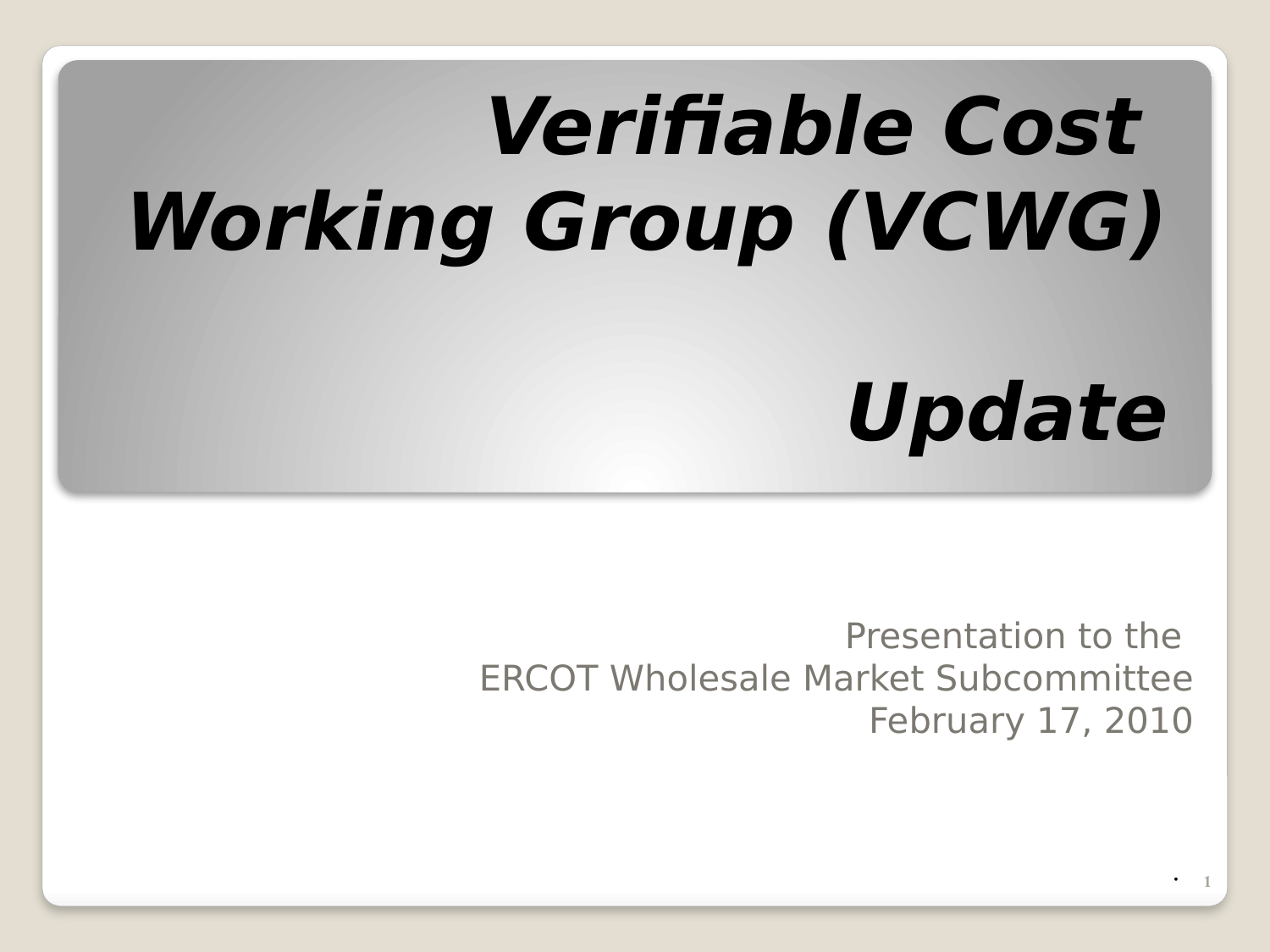

# Verifiable Cost  Working Group (VCWG) Update
Presentation to the
ERCOT Wholesale Market Subcommittee
February 17, 2010

1